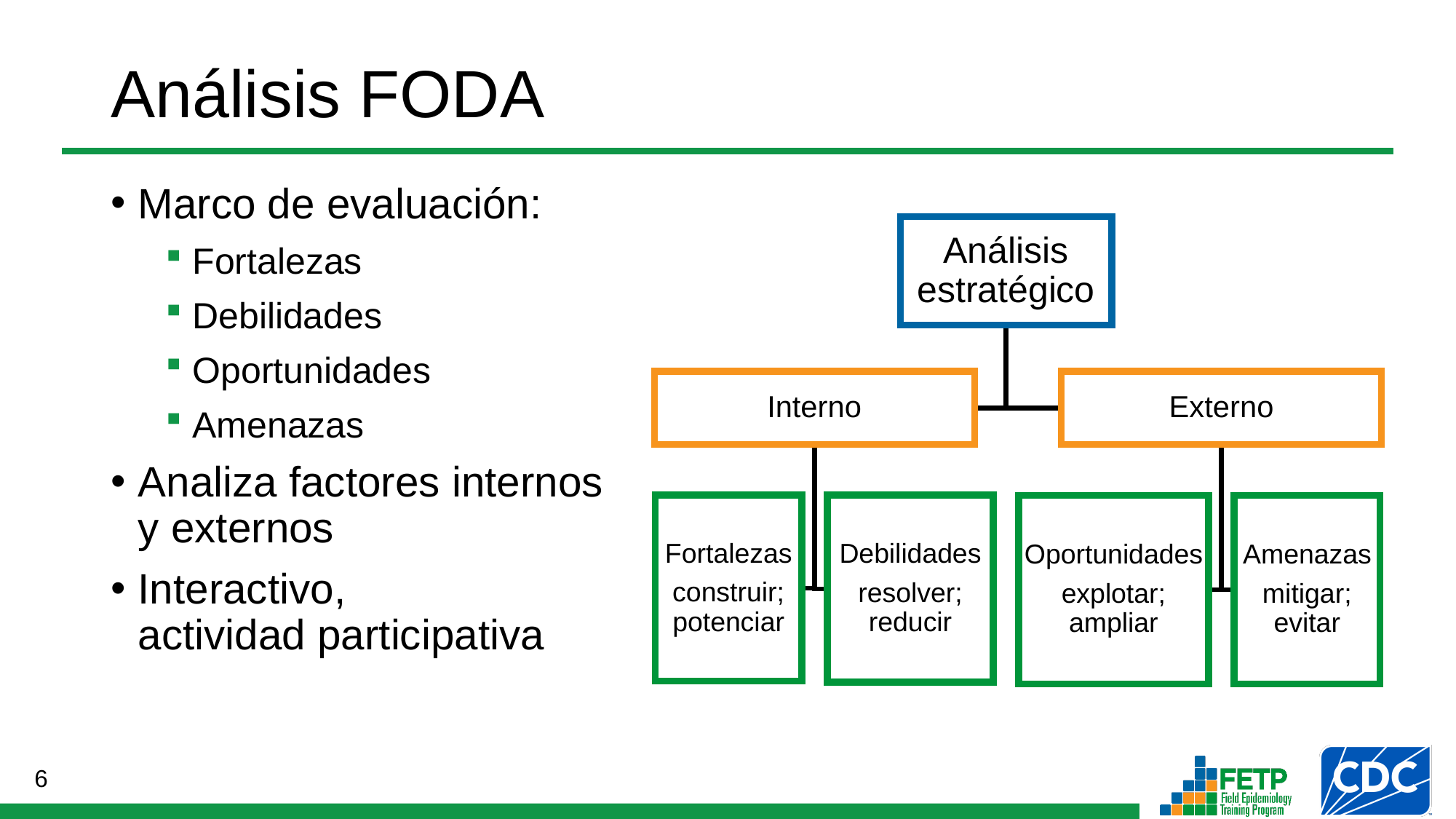

# Análisis FODA
Análisis estratégico
Interno
Fortalezas
construir; potenciar
Debilidades
resolver; reducir
Externo
Oportunidades
explotar; ampliar
Amenazas
mitigar; evitar
Marco de evaluación:
Fortalezas
Debilidades
Oportunidades
Amenazas
Analiza factores internos y externos
Interactivo,
actividad participativa